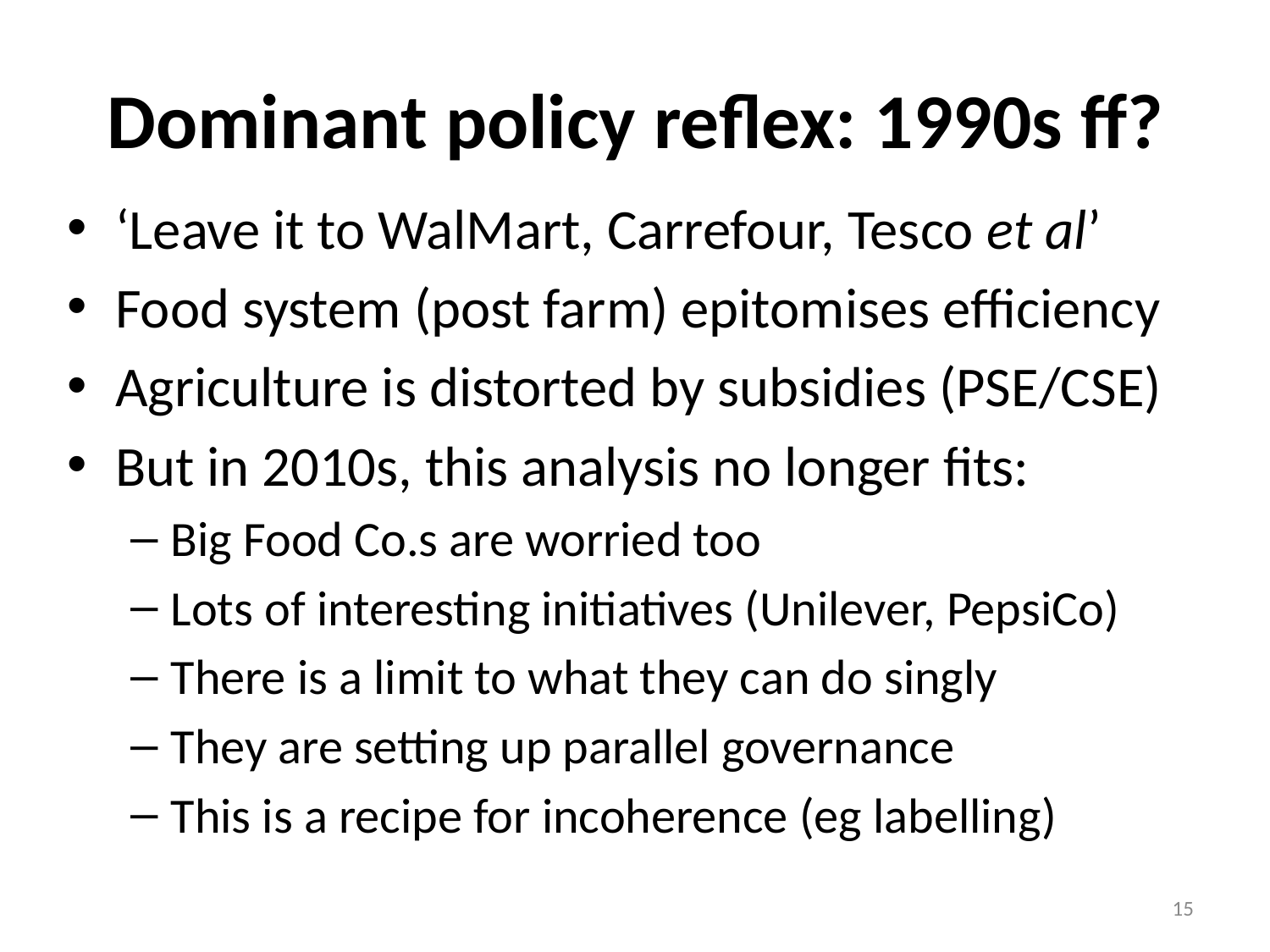

# Dominant policy reflex: 1990s ff?
‘Leave it to WalMart, Carrefour, Tesco et al’
Food system (post farm) epitomises efficiency
Agriculture is distorted by subsidies (PSE/CSE)
But in 2010s, this analysis no longer fits:
Big Food Co.s are worried too
Lots of interesting initiatives (Unilever, PepsiCo)
There is a limit to what they can do singly
They are setting up parallel governance
This is a recipe for incoherence (eg labelling)
15